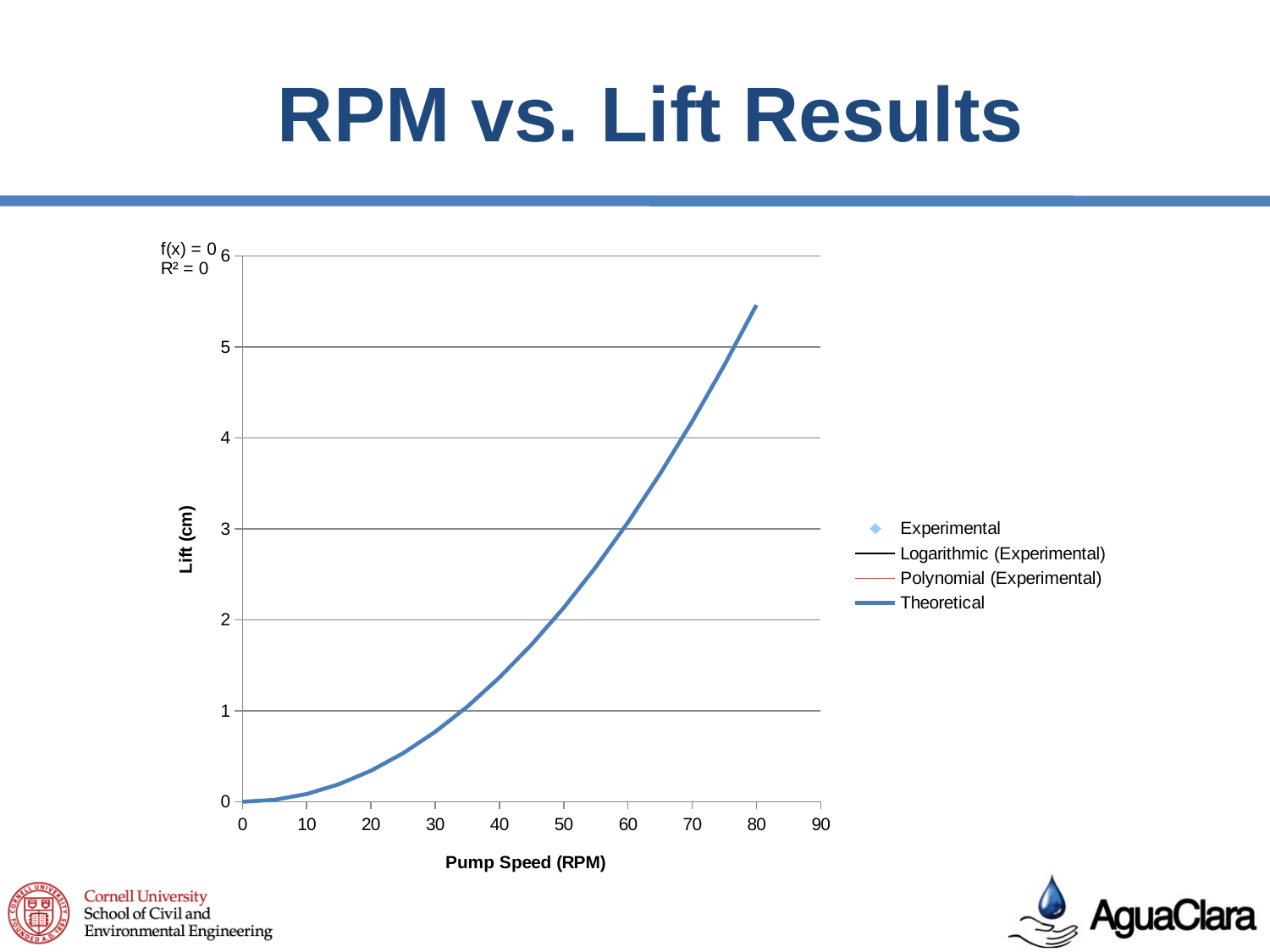

# RPM vs. Lift Results

### Chart

| Category |  |  |
|---|---|---|